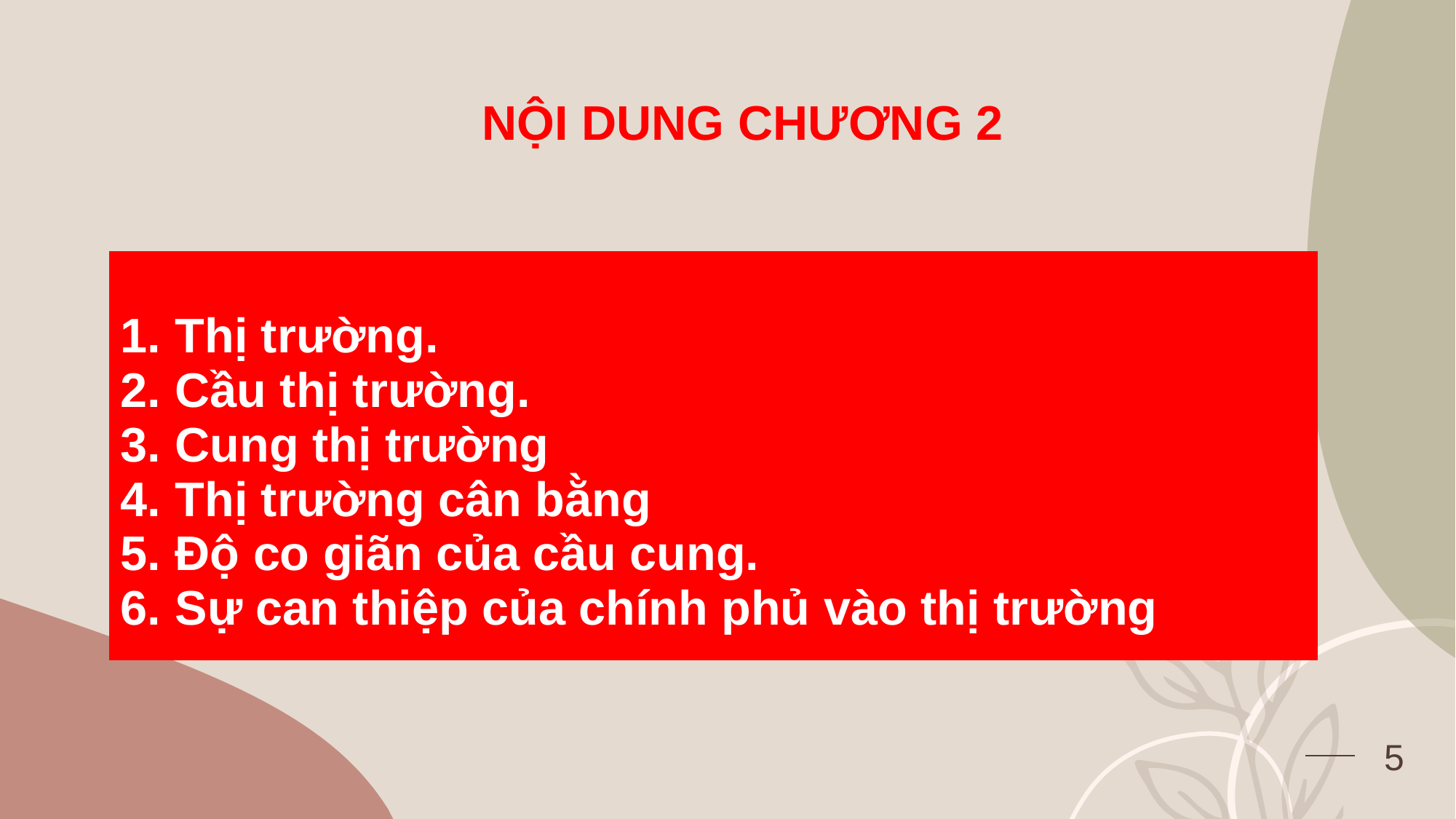

# NỘI DUNG CHƯƠNG 2
| Thị trường. Cầu thị trường. Cung thị trường Thị trường cân bằng Độ co giãn của cầu cung. Sự can thiệp của chính phủ vào thị trường |
| --- |
5